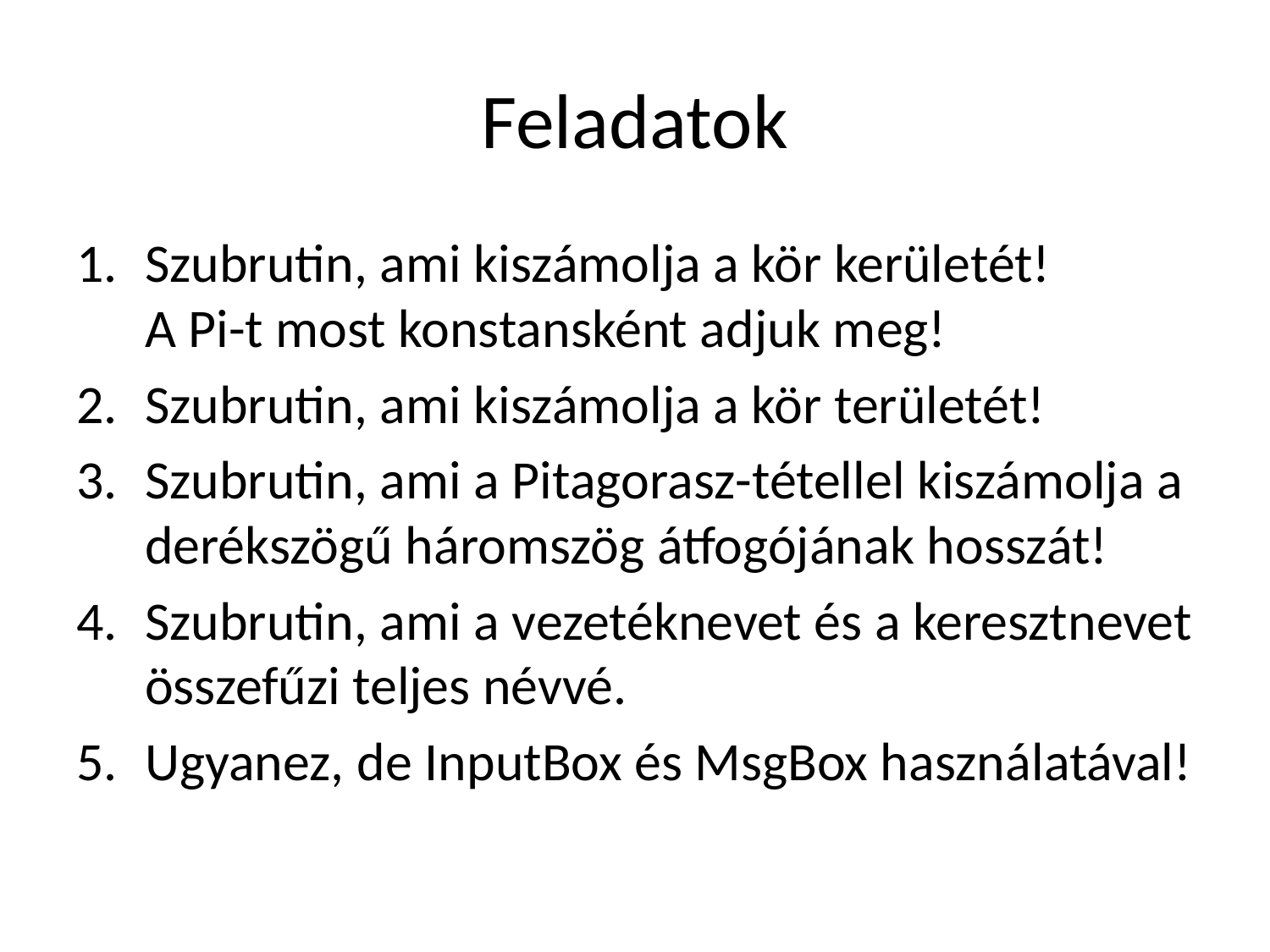

# Feladatok
Szubrutin, ami kiszámolja a kör kerületét!
A Pi-t most konstansként adjuk meg!
Szubrutin, ami kiszámolja a kör területét!
Szubrutin, ami a Pitagorasz-tétellel kiszámolja a derékszögű háromszög átfogójának hosszát!
Szubrutin, ami a vezetéknevet és a keresztnevet összefűzi teljes névvé.
Ugyanez, de InputBox és MsgBox használatával!